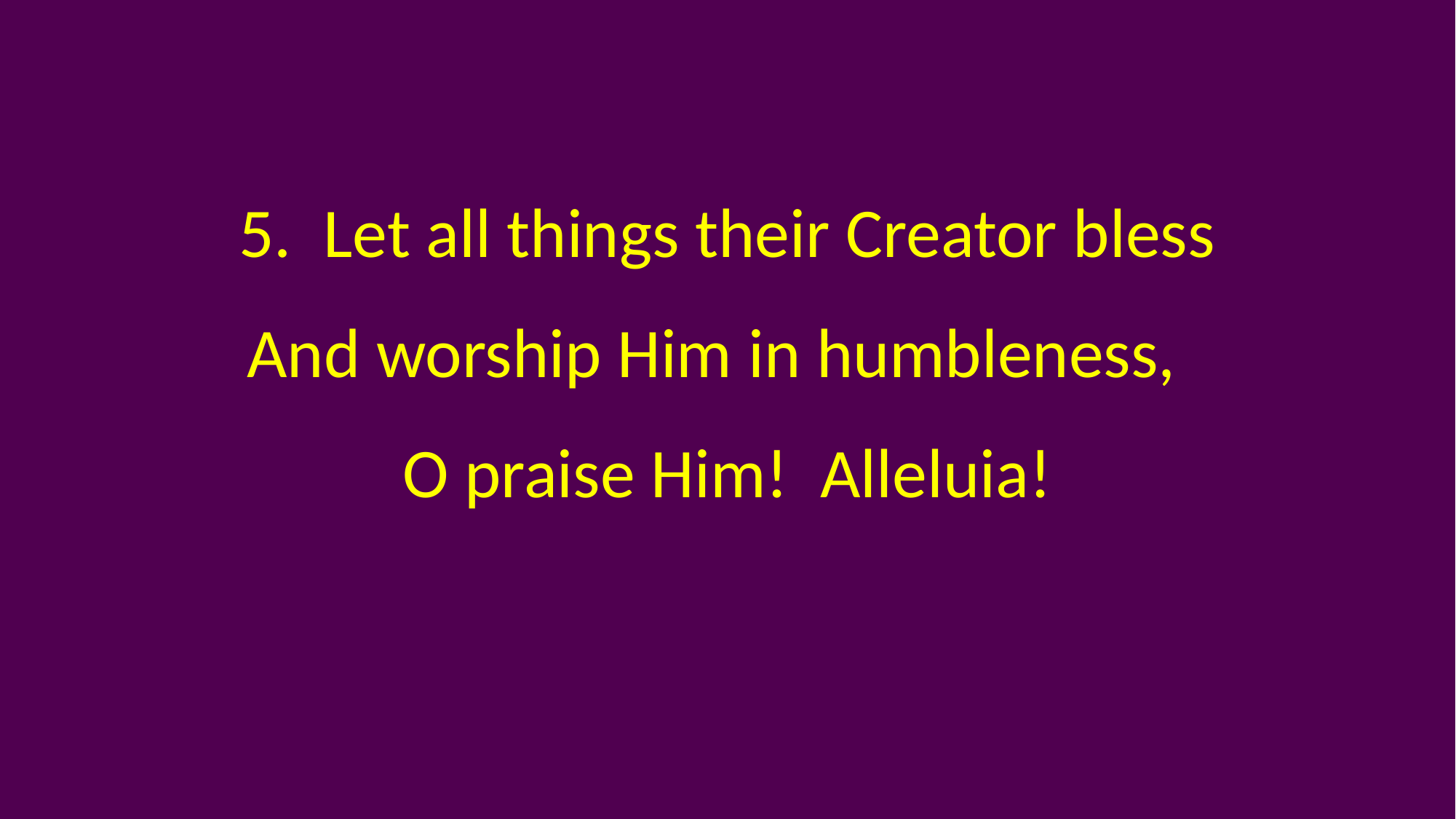

5.  Let all things their Creator bless
And worship Him in humbleness,
O praise Him!  Alleluia!